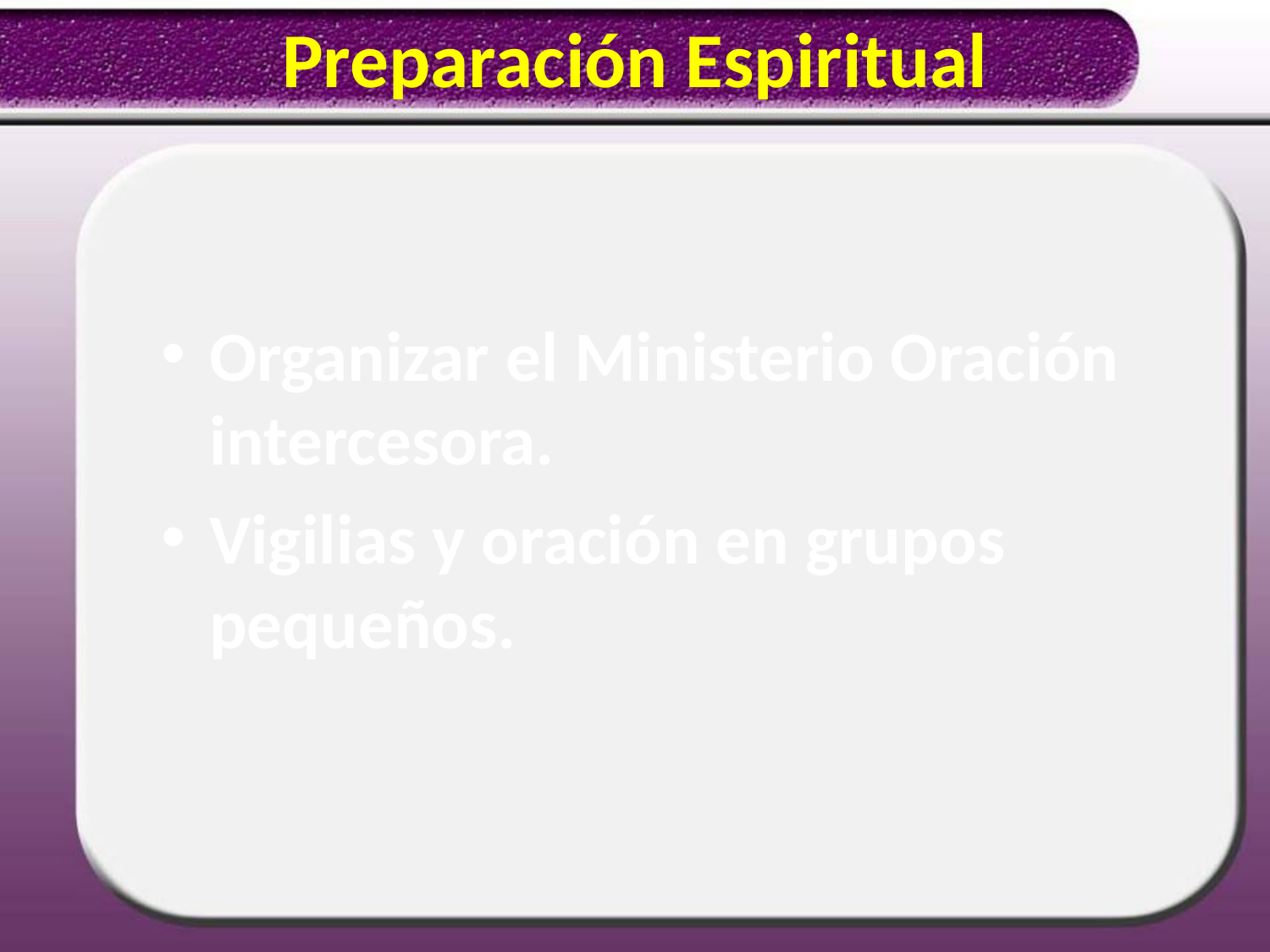

# Preparación Espiritual

Organizar el Ministerio Oración intercesora.
Vigilias y oración en grupos pequeños.